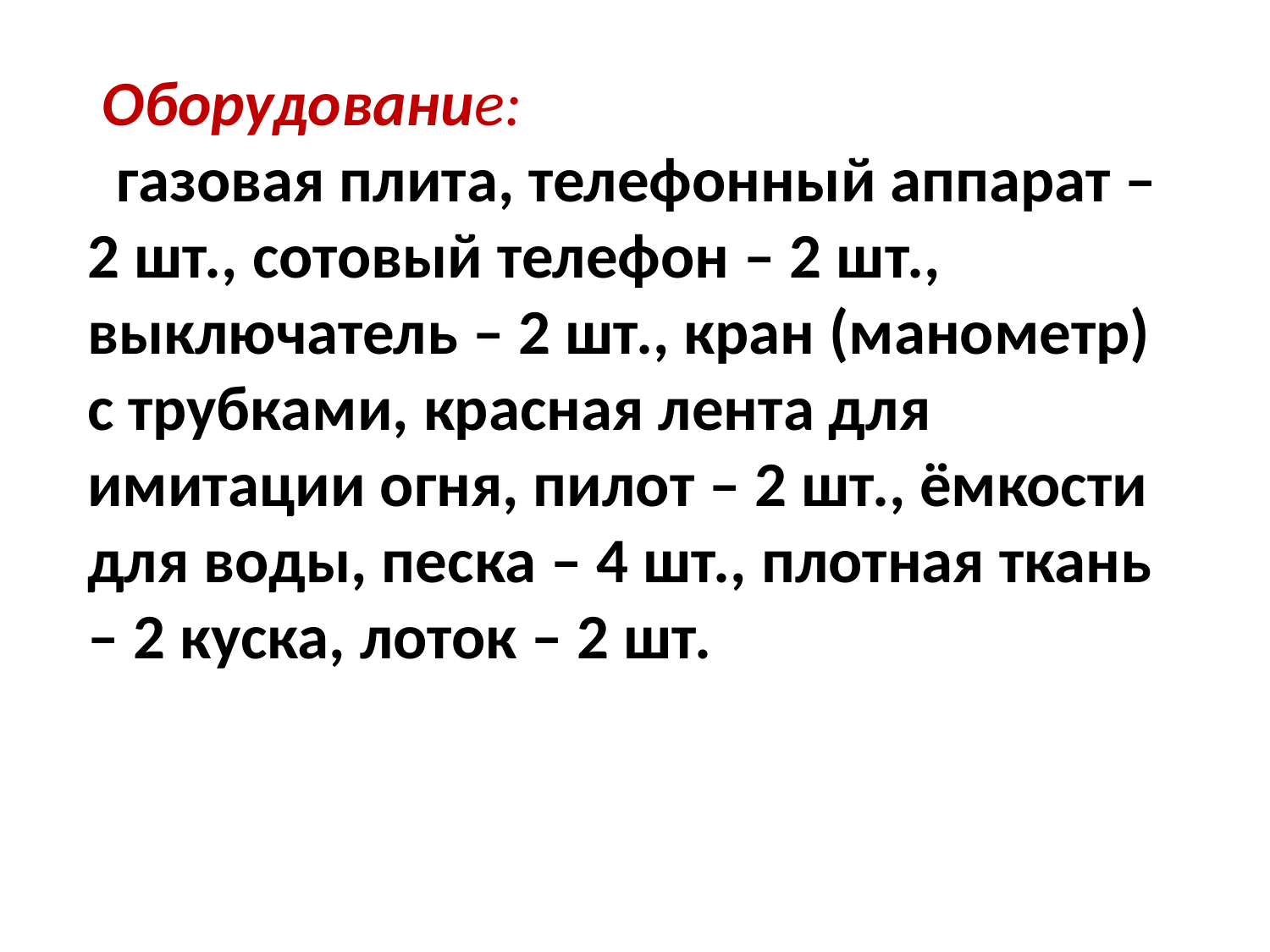

Оборудование:
  газовая плита, телефонный аппарат – 2 шт., сотовый телефон – 2 шт., выключатель – 2 шт., кран (манометр) с трубками, красная лента для имитации огня, пилот – 2 шт., ёмкости для воды, песка – 4 шт., плотная ткань – 2 куска, лоток – 2 шт.